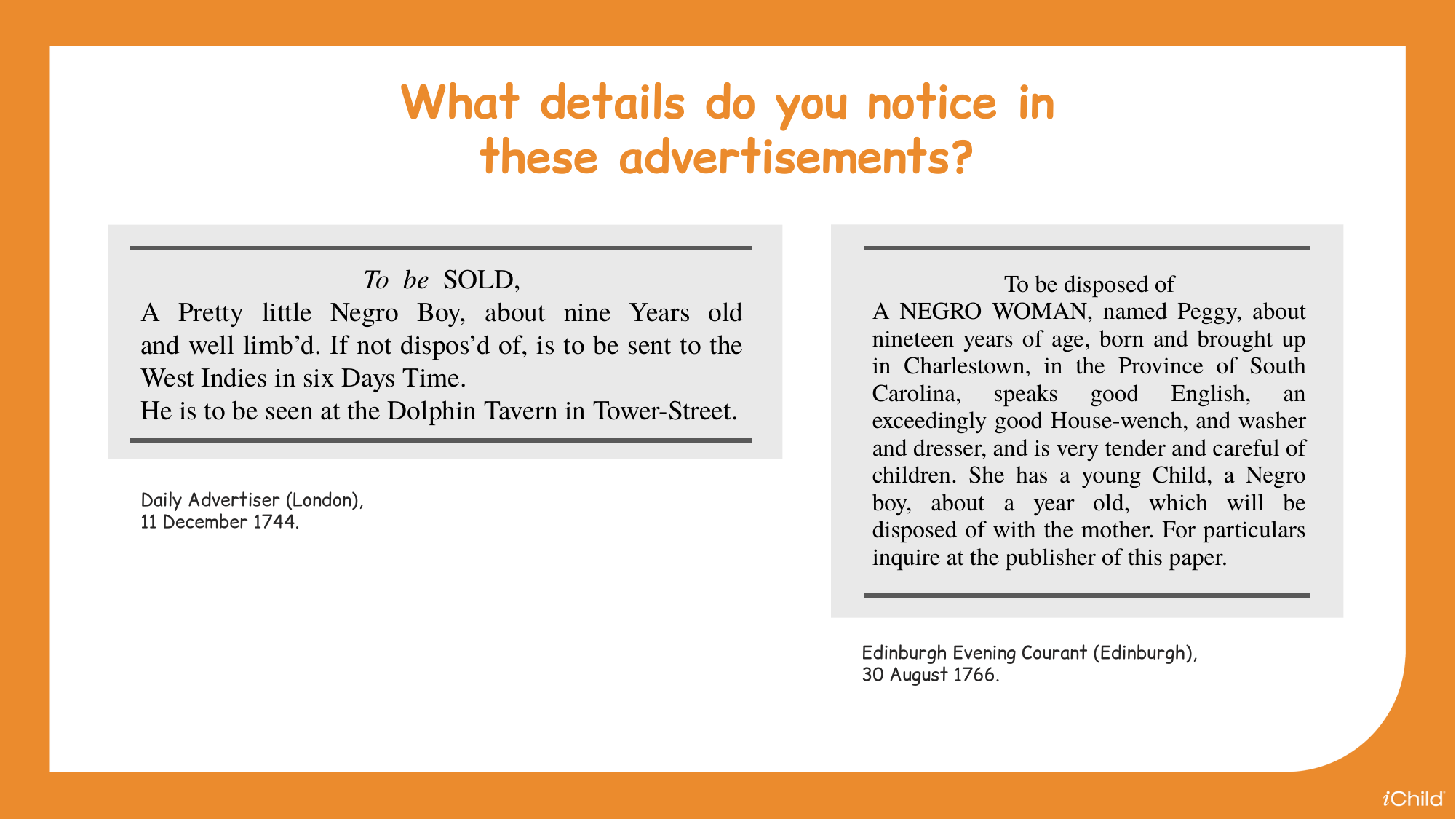

What details do you notice in
these advertisements?

To  be  SOLD,
A Pretty little Negro Boy, about nine Years old
and well limb’d. If not dispos’d of, is to be sent to the West Indies in six Days Time.
He is to be seen at the Dolphin Tavern in Tower-Street.
To be disposed of
A NEGRO WOMAN, named Peggy, about nineteen years of age, born and brought up in Charlestown, in the Province of South Carolina, speaks good English, an exceedingly good House-wench, and washer and dresser, and is very tender and careful of children. She has a young Child, a Negro boy, about a year old, which will be disposed of with the mother. For particulars inquire at the publisher of this paper.
Daily Advertiser (London),
11 December 1744.
Edinburgh Evening Courant (Edinburgh),
30 August 1766.